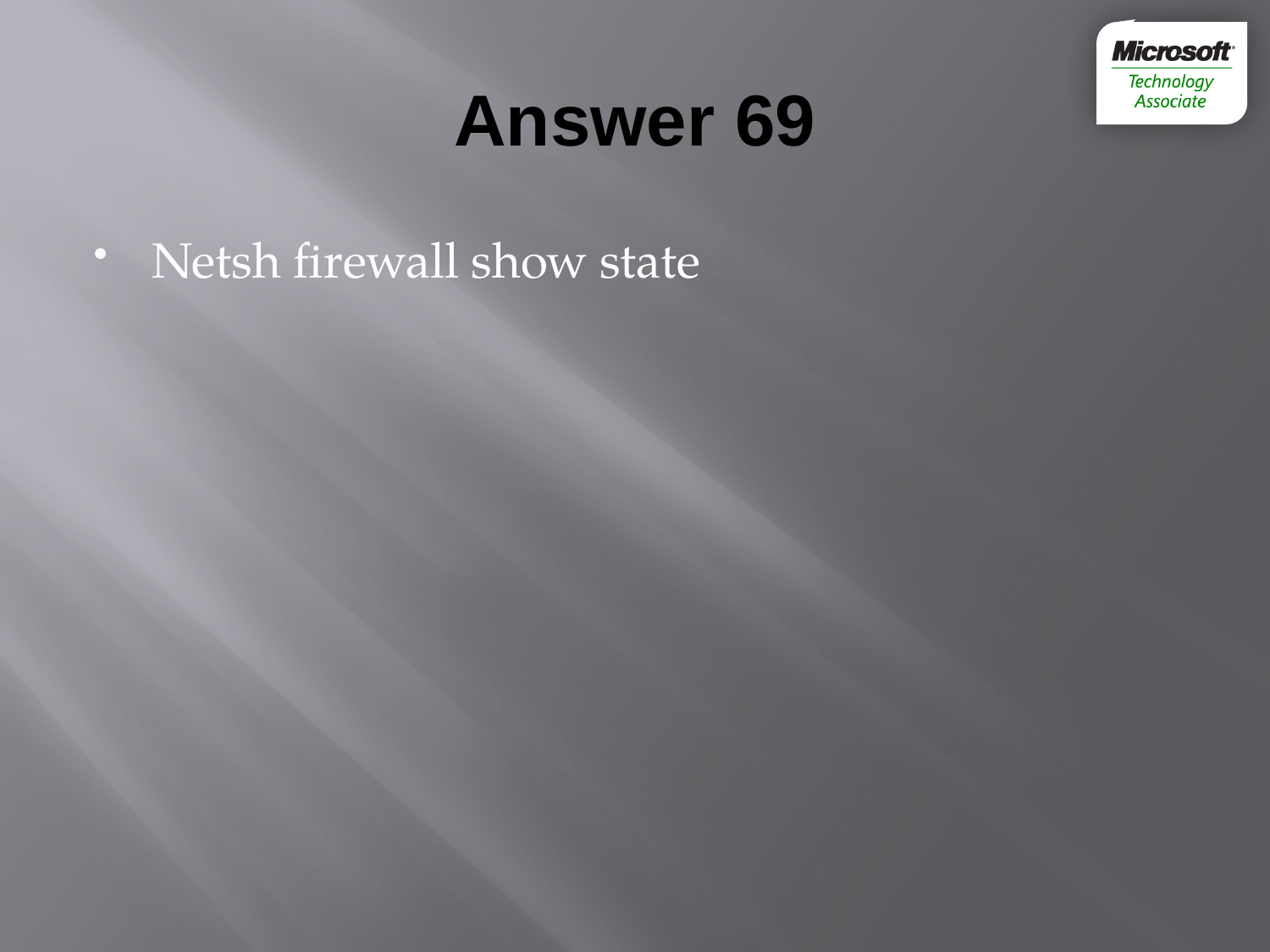

# Answer 69
Netsh firewall show state